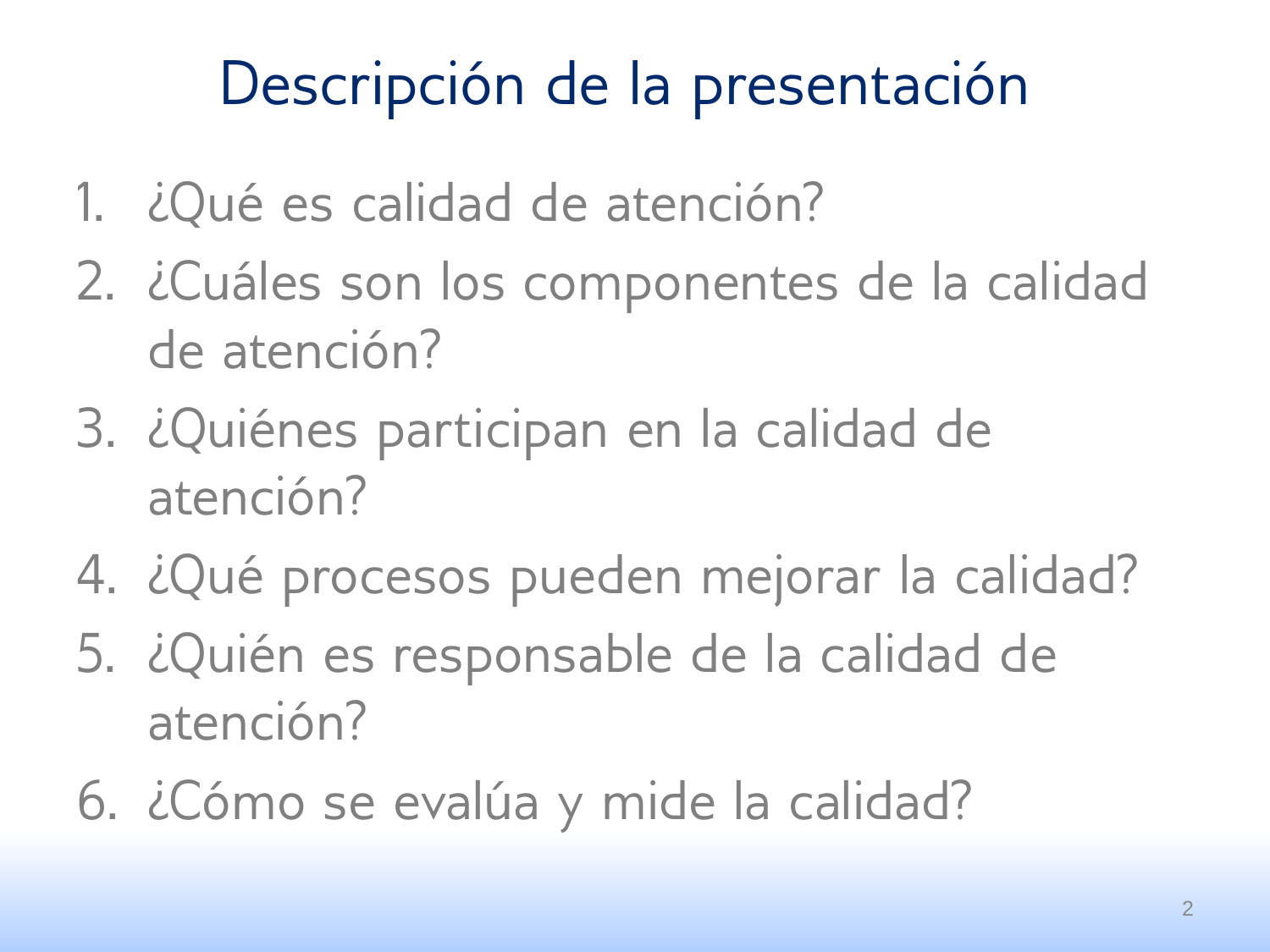

# Descripción de la presentación
¿Qué es calidad de atención?
¿Cuáles son los componentes de la calidad de atención?
¿Quiénes participan en la calidad de atención?
¿Qué procesos pueden mejorar la calidad?
¿Quién es responsable de la calidad de  atención?
¿Cómo se evalúa y mide la calidad?

2